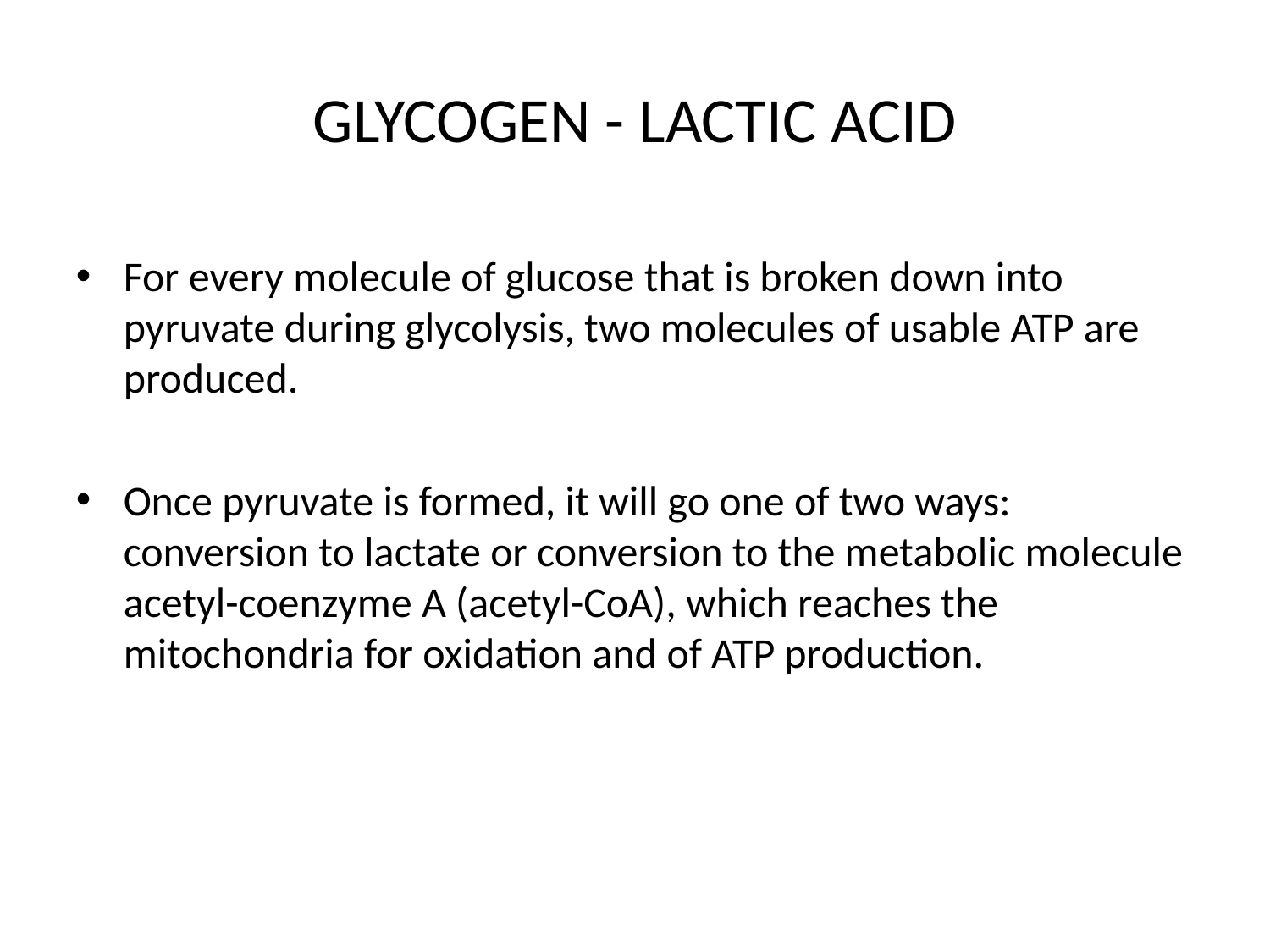

GLYCOGEN - LACTIC ACID
For every molecule of glucose that is broken down into pyruvate during glycolysis, two molecules of usable ATP are produced.

Once pyruvate is formed, it will go one of two ways: conversion to lactate or conversion to the metabolic molecule acetyl-coenzyme A (acetyl-CoA), which reaches the mitochondria for oxidation and of ATP production.